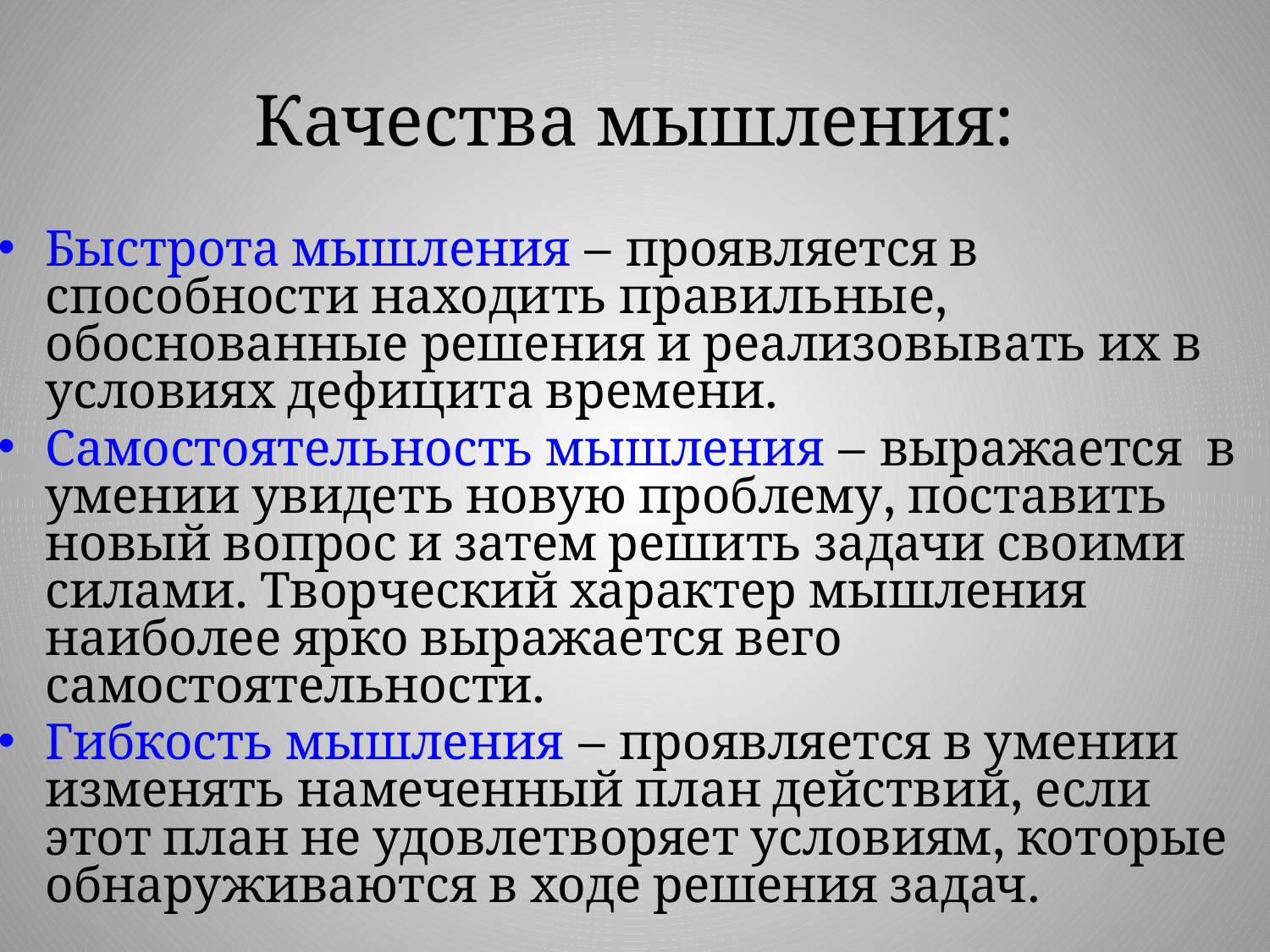

Качества мышления:
Быстрота мышления – проявляется в способности находить правильные, обоснованные решения и реализовывать их в условиях дефицита времени.
Самостоятельность мышления – выражается  в умении увидеть новую проблему, поставить новый вопрос и затем решить задачи своими силами. Творческий характер мышления наиболее ярко выражается вего самостоятельности.
Гибкость мышления – проявляется в умении изменять намеченный план действий, если этот план не удовлетворяет условиям, которые обнаруживаются в ходе решения задач.